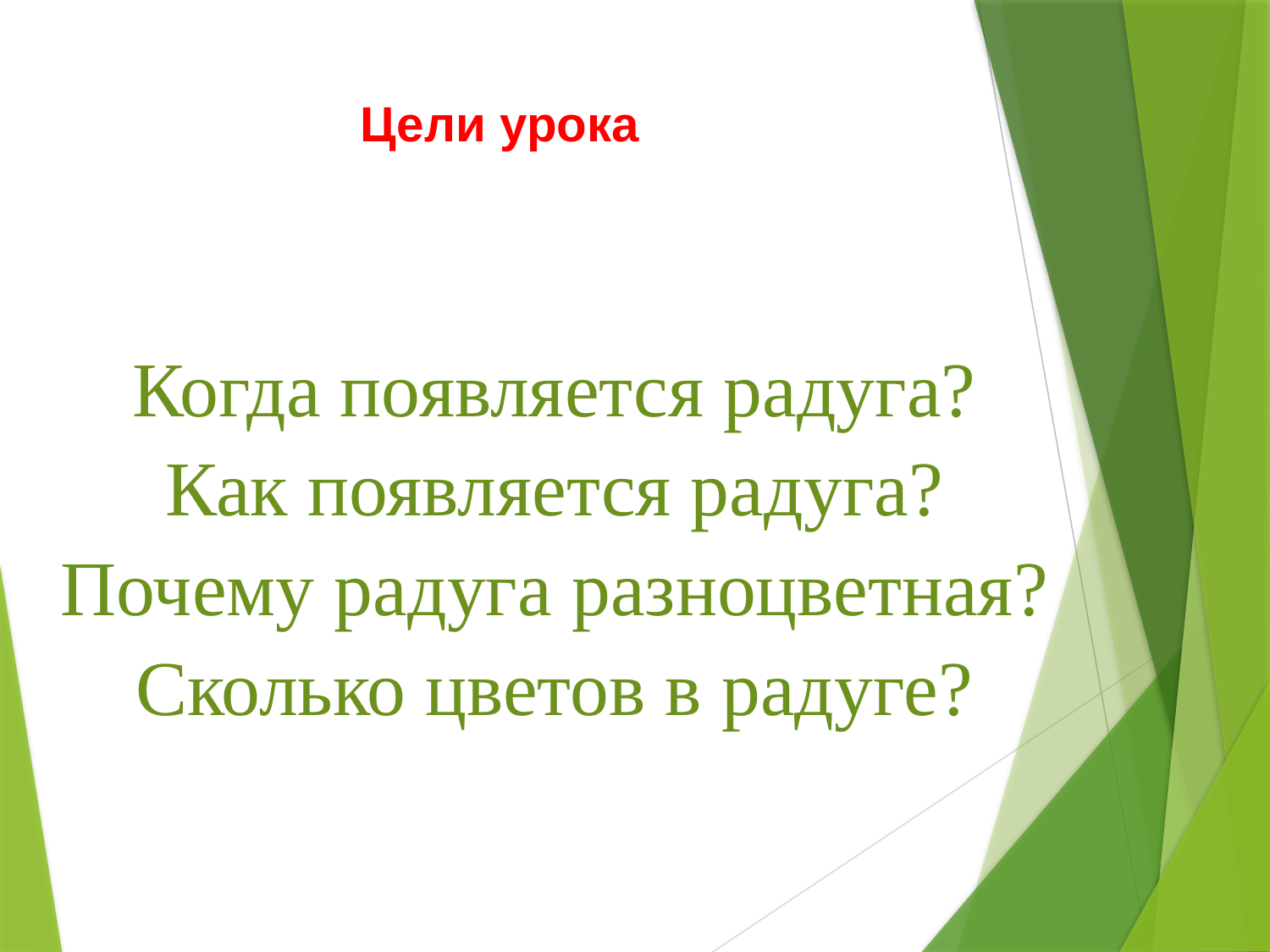

Цели урока
Когда появляется радуга?
Как появляется радуга?
Почему радуга разноцветная?
Сколько цветов в радуге?